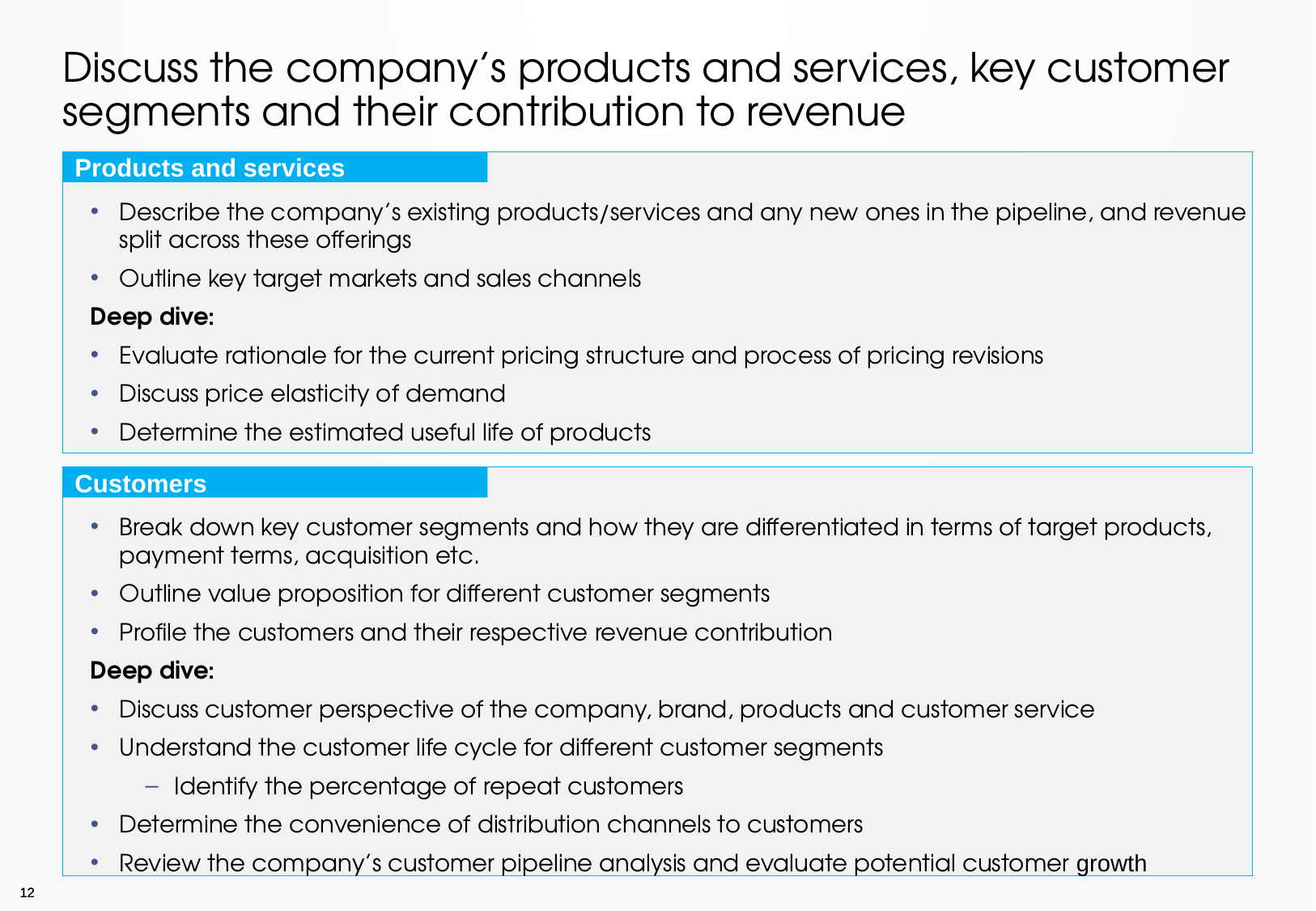

# Discuss the company’s products and services, key customer segments and their contribution to revenue

Describe the company’s existing products/services and any new ones in the pipeline, and revenue split across these offerings
Outline key target markets and sales channels
Deep dive:
Evaluate rationale for the current pricing structure and process of pricing revisions
Discuss price elasticity of demand
Determine the estimated useful life of products
Products and services

Break down key customer segments and how they are differentiated in terms of target products, payment terms, acquisition etc.
Outline value proposition for different customer segments
Profile the customers and their respective revenue contribution
Deep dive:
Discuss customer perspective of the company, brand, products and customer service
Understand the customer life cycle for different customer segments
Identify the percentage of repeat customers
Determine the convenience of distribution channels to customers
Review the company’s customer pipeline analysis and evaluate potential customer growth
Customers

12